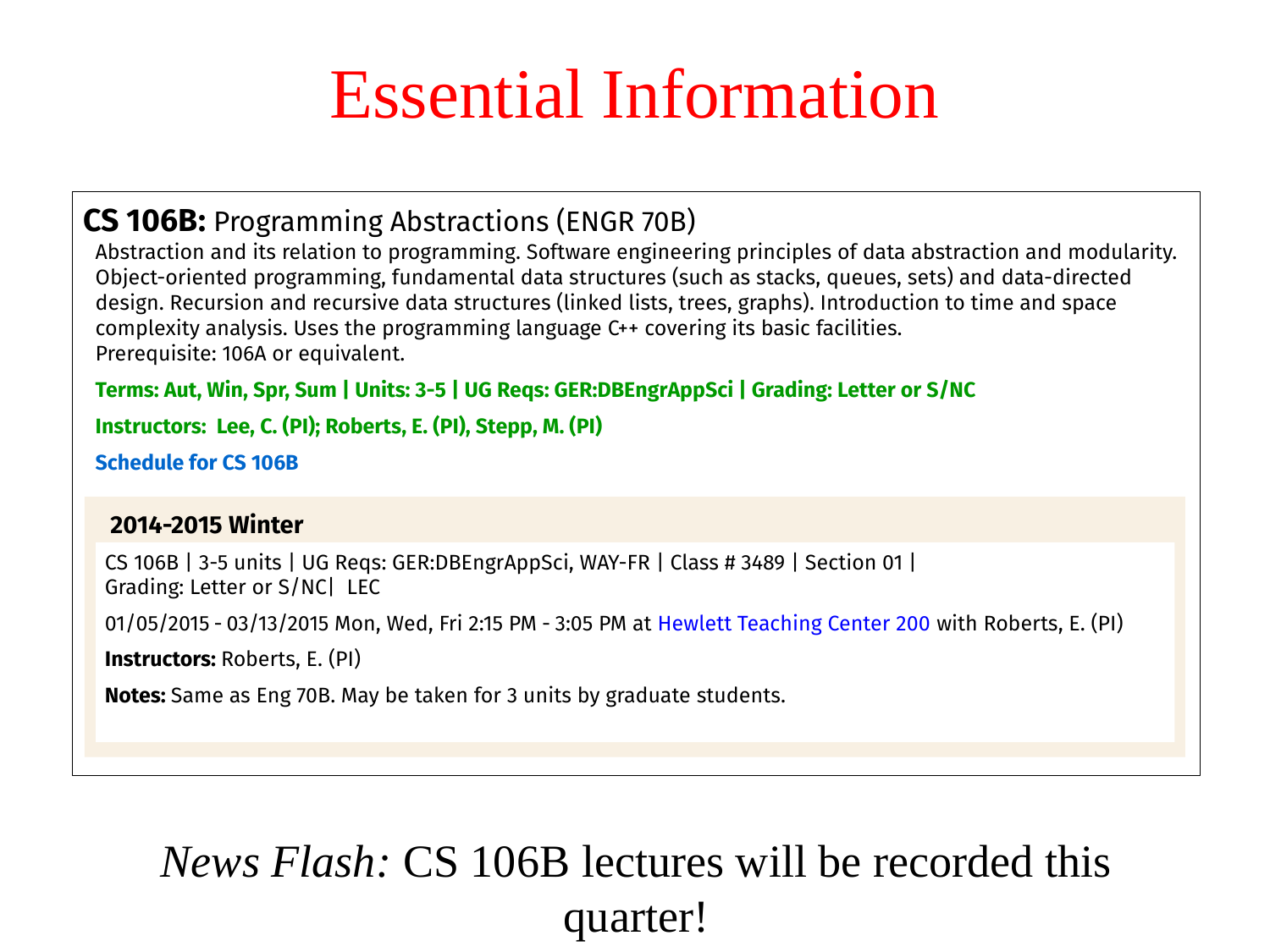

# Essential Information

CS 106B: Programming Abstractions (ENGR 70B)
Abstraction and its relation to programming. Software engineering principles of data abstraction and modularity. Object-oriented programming, fundamental data structures (such as stacks, queues, sets) and data-directed design. Recursion and recursive data structures (linked lists, trees, graphs). Introduction to time and space complexity analysis. Uses the programming language C++ covering its basic facilities.
Prerequisite: 106A or equivalent.
Terms: Aut, Win, Spr, Sum | Units: 3-5 | UG Reqs: GER:DBEngrAppSci | Grading: Letter or S/NC
Instructors:  Lee, C. (PI); Roberts, E. (PI), Stepp, M. (PI)
Schedule for CS 106B

2014-2015 Winter
CS 106B | 3-5 units | UG Reqs: GER:DBEngrAppSci, WAY-FR | Class # 3489 | Section 01 |
Grading: Letter or S/NC|  LEC
01/05/2015 - 03/13/2015 Mon, Wed, Fri 2:15 PM - 3:05 PM at Hewlett Teaching Center 200 with Roberts, E. (PI)
Instructors: Roberts, E. (PI)
Notes: Same as Eng 70B. May be taken for 3 units by graduate students.

News Flash: CS 106B lectures will be recorded this quarter!